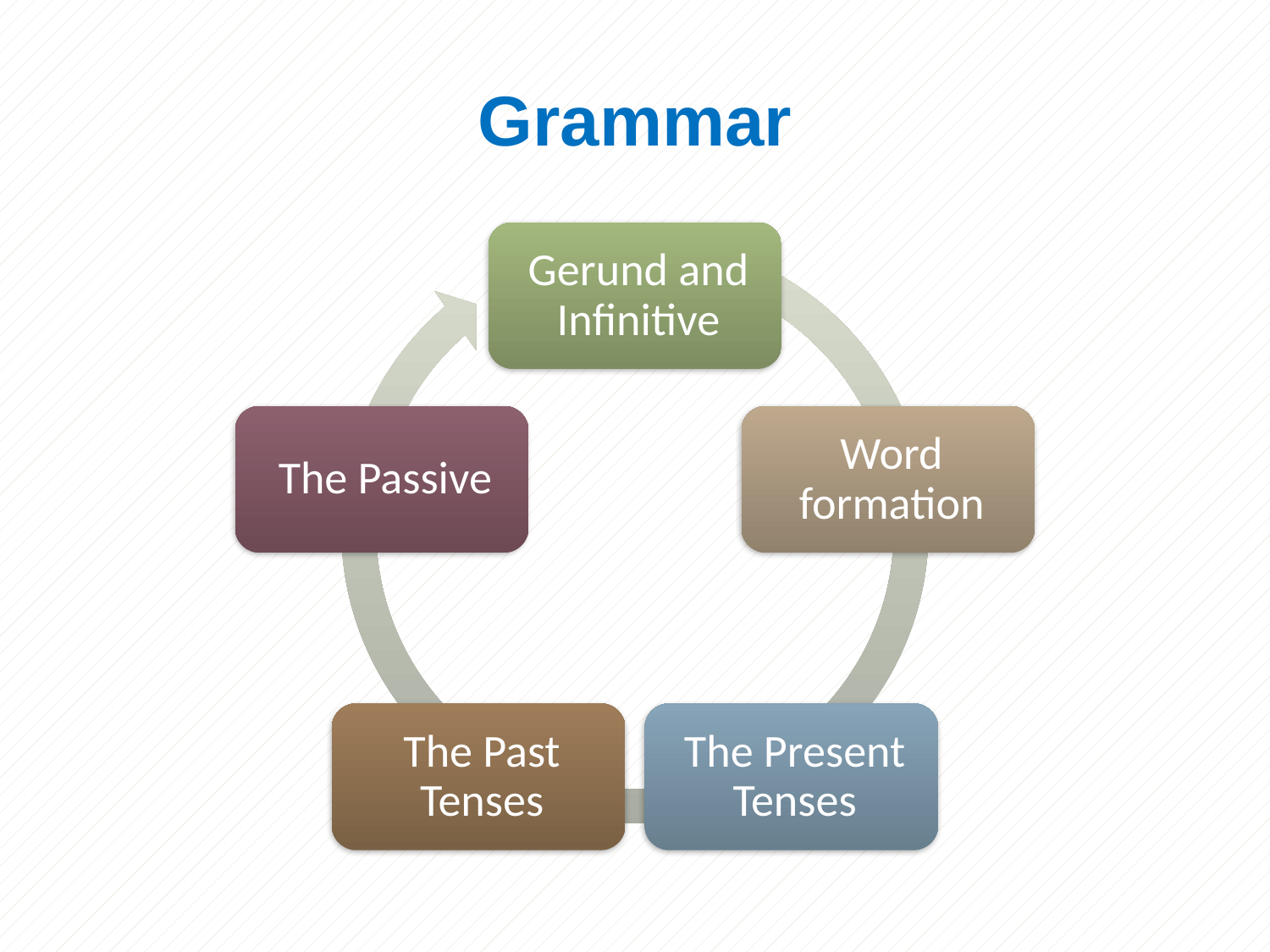

# Grammar
Gerund and Infinitive
Word formation
The Present Tenses
The Past Tenses
The Passive